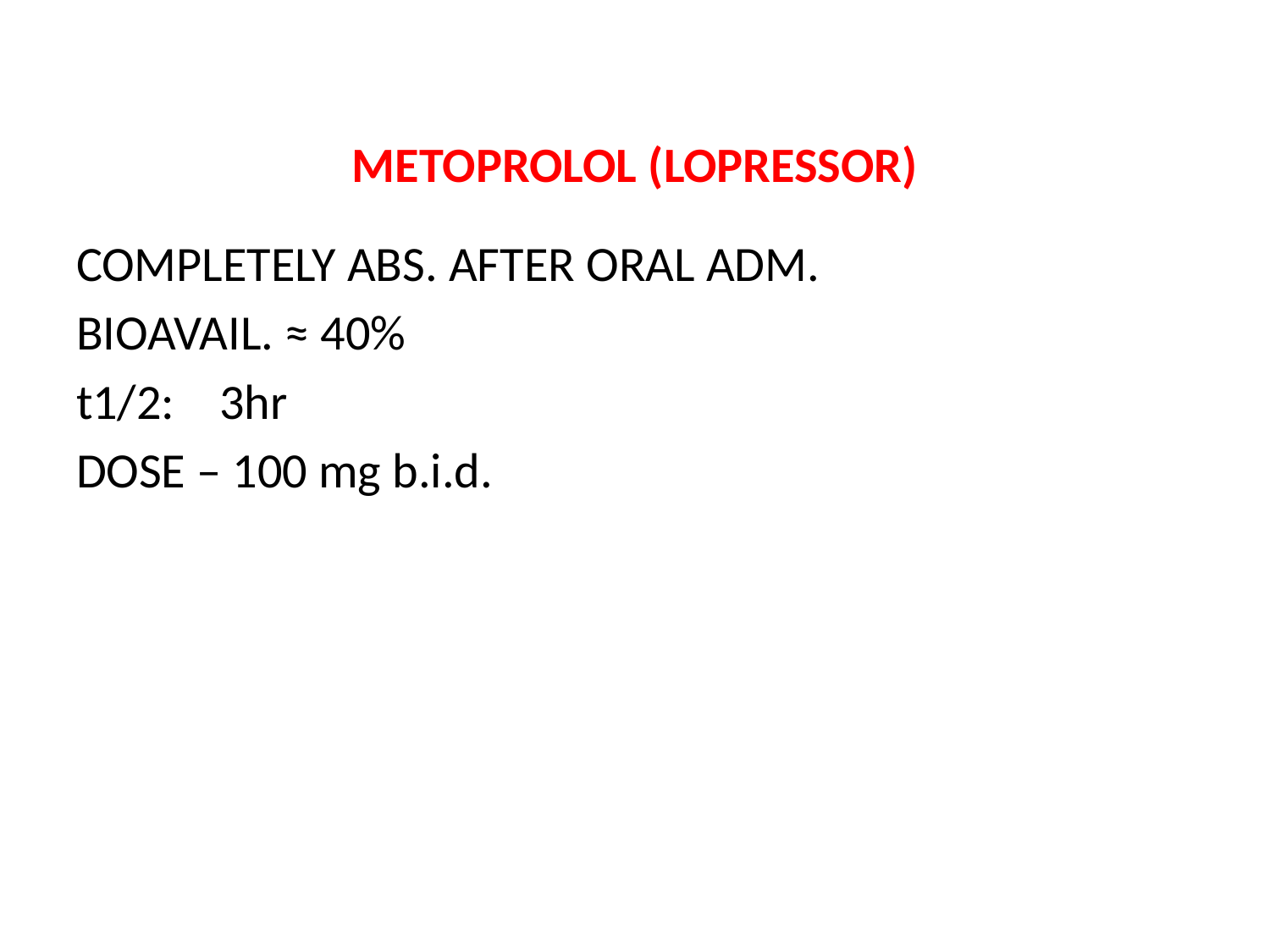

METOPROLOL (LOPRESSOR)

COMPLETELY ABS. AFTER ORAL ADM.
BIOAVAIL. ≈ 40%
t1/2:    3hr
DOSE – 100 mg b.i.d.